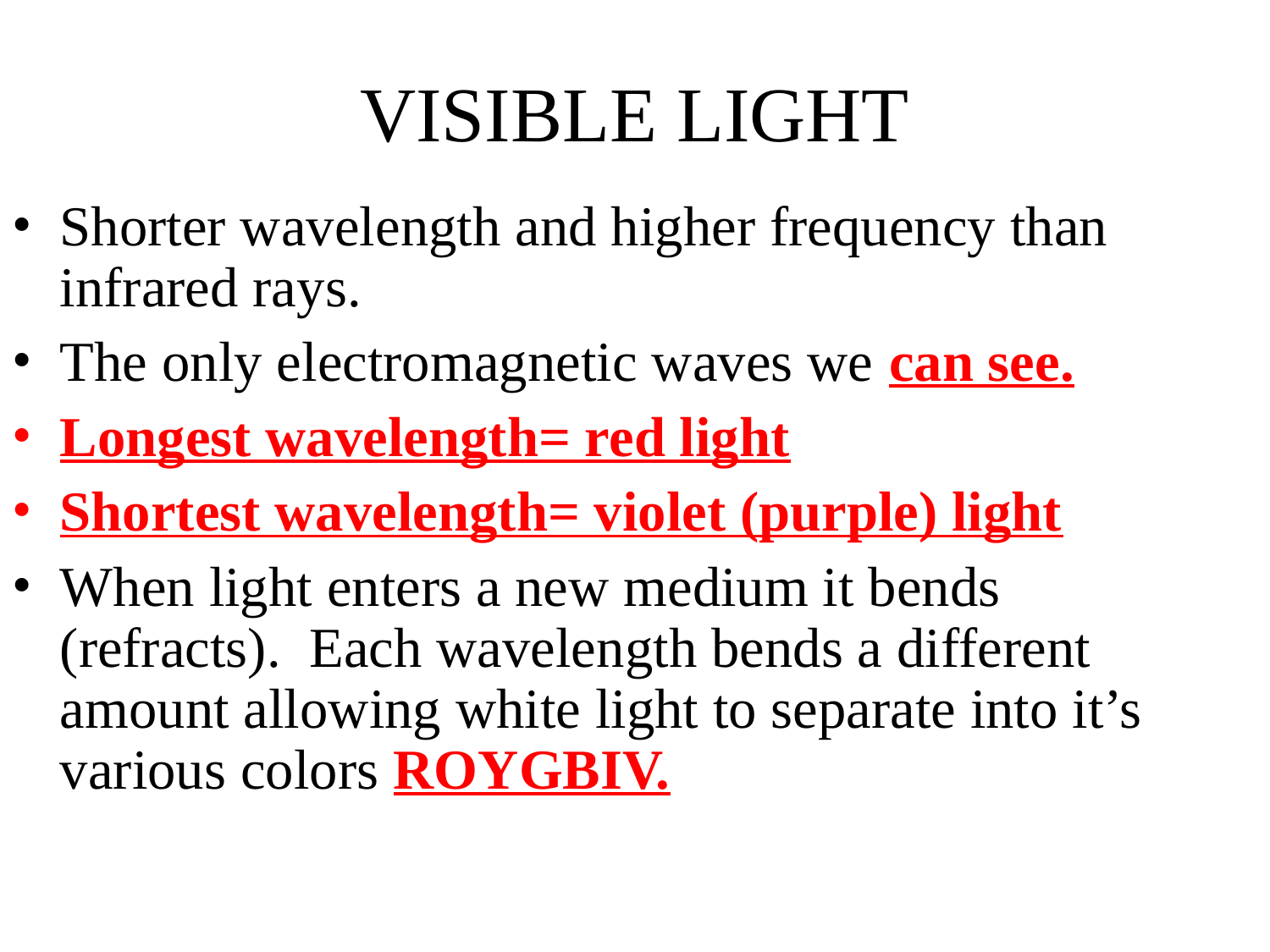

# VISIBLE LIGHT
Shorter wavelength and higher frequency than infrared rays.
The only electromagnetic waves we can see.
Longest wavelength= red light
Shortest wavelength= violet (purple) light
When light enters a new medium it bends (refracts).  Each wavelength bends a different amount allowing white light to separate into it’s various colors ROYGBIV.